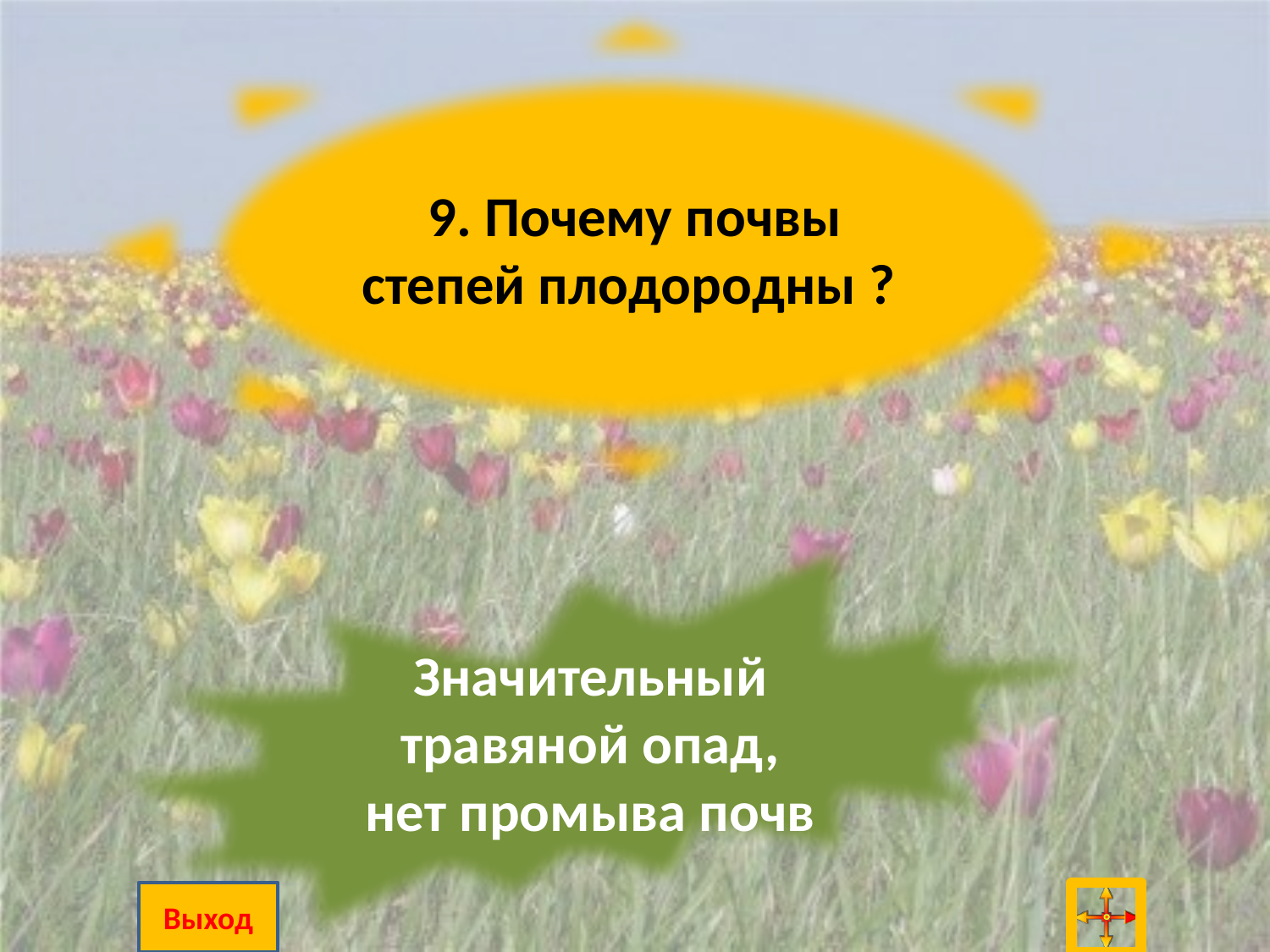

9. Почему почвы степей плодородны ?
Значительный травяной опад,
нет промыва почв
Выход